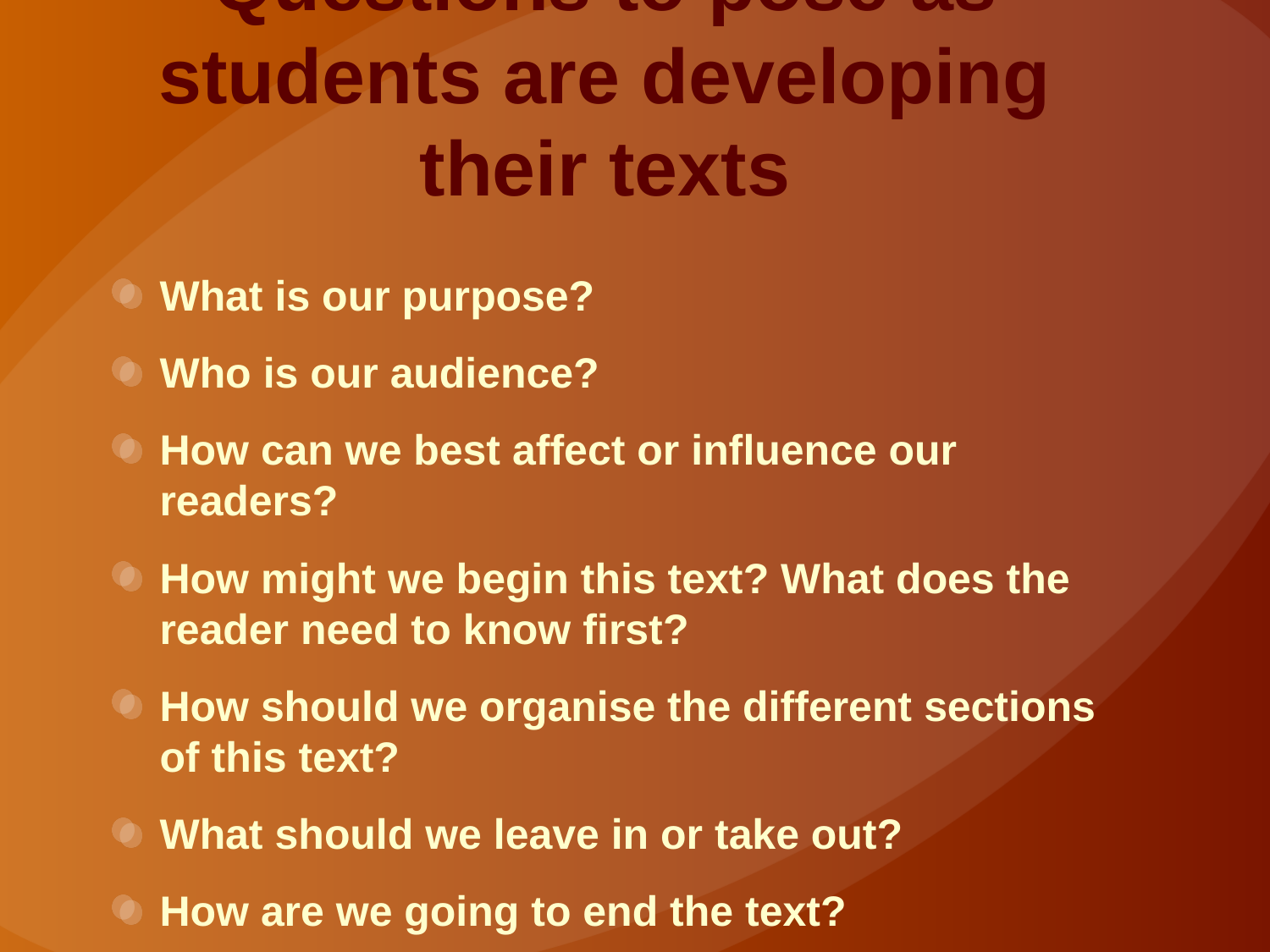

# Questions to pose as students are developing their texts
What is our purpose?
Who is our audience?
How can we best affect or influence our readers?
How might we begin this text? What does the reader need to know first?
How should we organise the different sections of this text?
What should we leave in or take out?
How are we going to end the text?